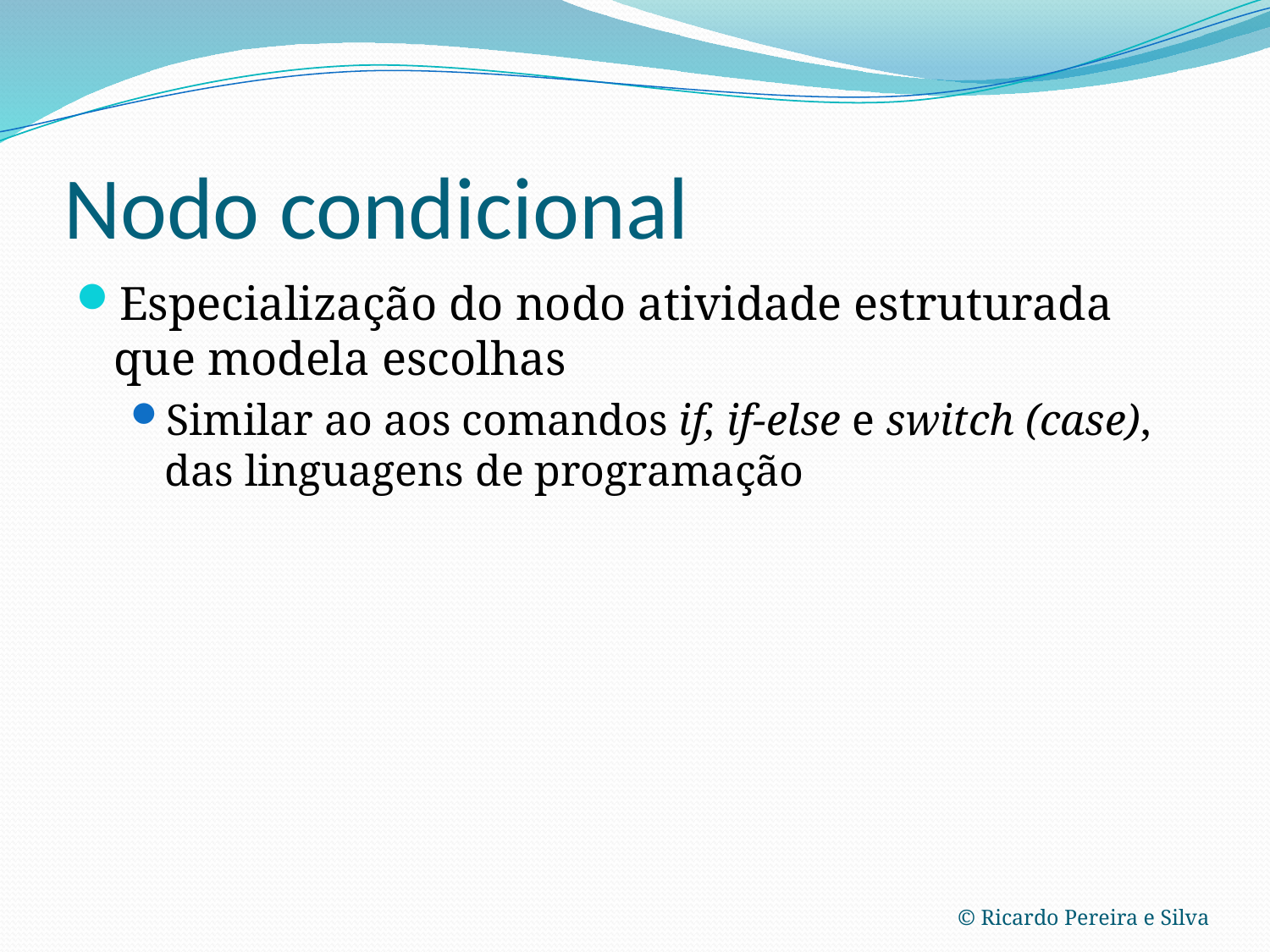

# Nodo condicional
Especialização do nodo atividade estruturada que modela escolhas
Similar ao aos comandos if, if-else e switch (case), das linguagens de programação
© Ricardo Pereira e Silva